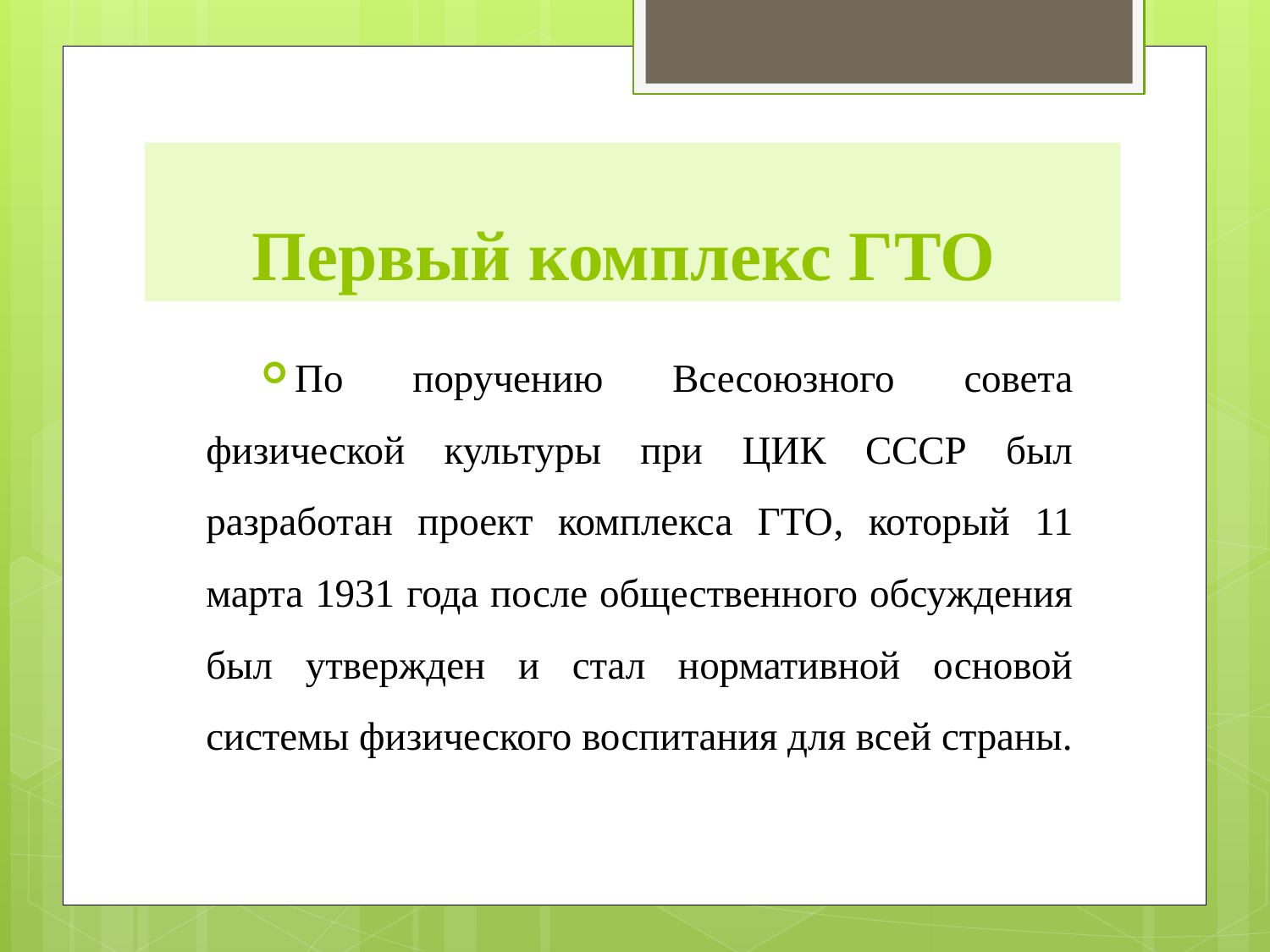

# Первый комплекс ГТО
По поручению Всесоюзного совета физической культуры при ЦИК СССР был разработан проект комплекса ГТО, который 11 марта 1931 года после общественного обсуждения был утвержден и стал нормативной основой системы физического воспитания для всей страны.